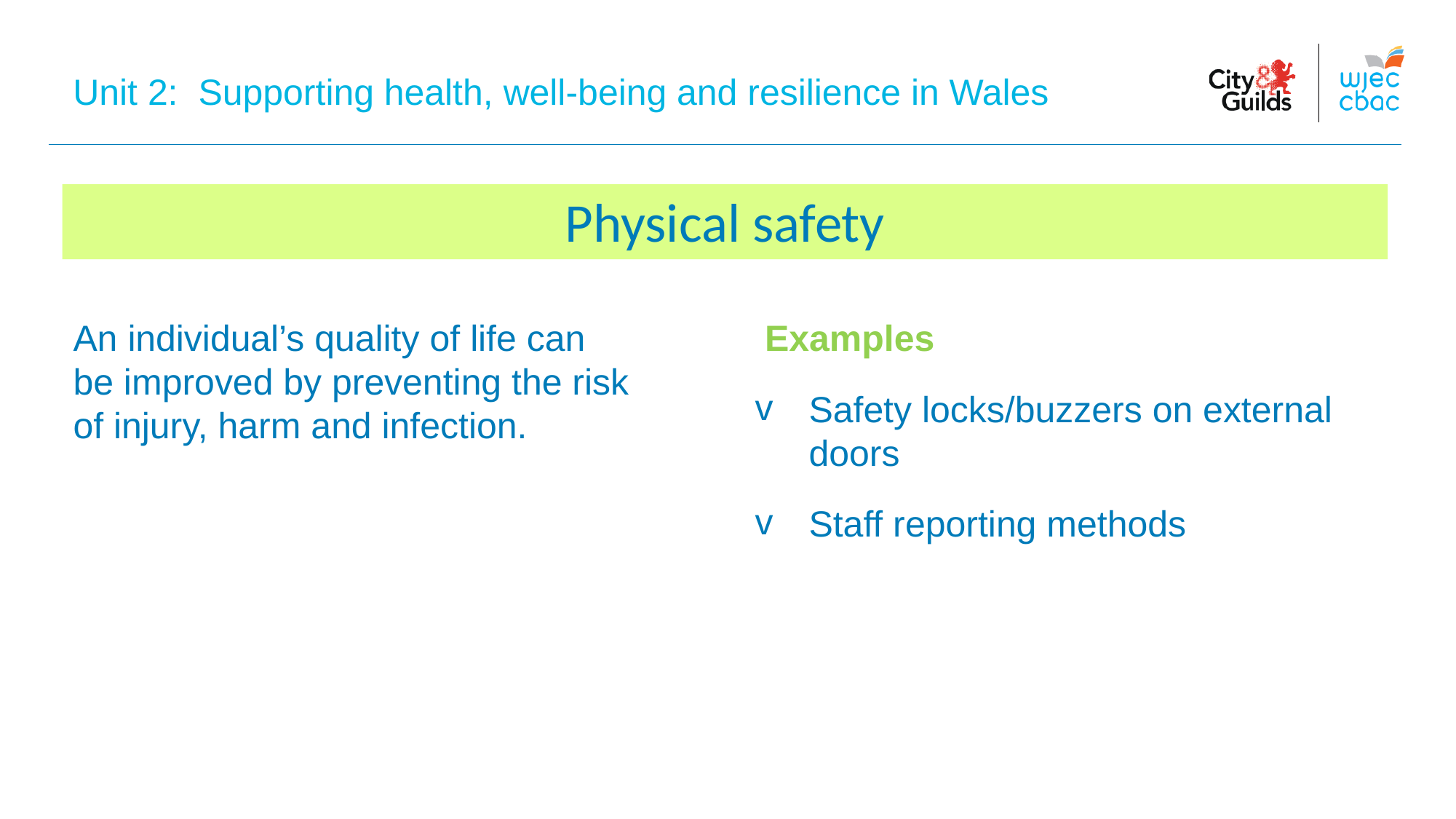

Unit 2:  Supporting health, well-being and resilience in Wales
# Physical safety
Examples
Safety locks/buzzers on external doors
Staff reporting methods

An individual’s quality of life can be improved by preventing the risk of injury, harm and infection.